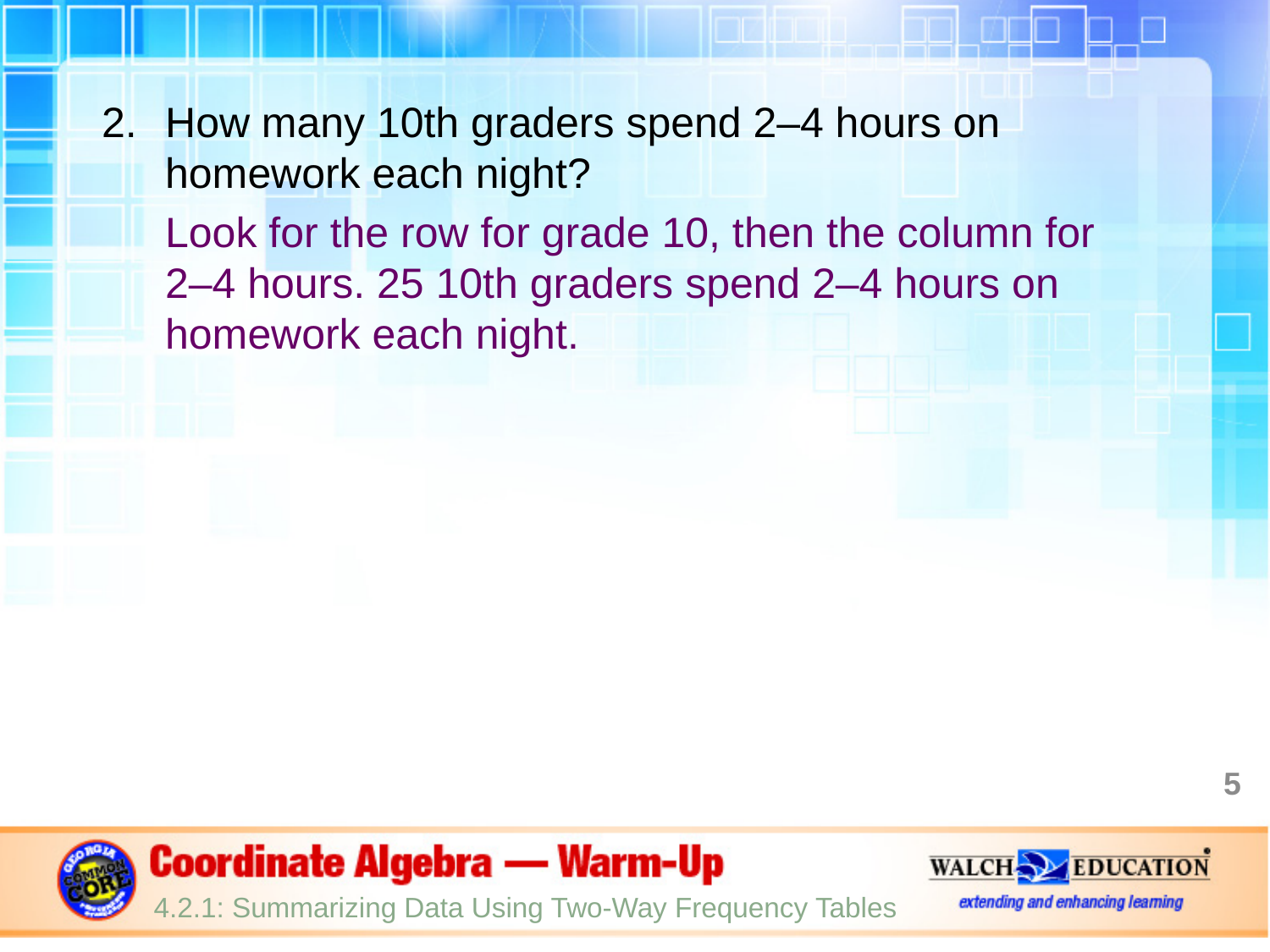

How many 10th graders spend 2–4 hours on homework each night?
Look for the row for grade 10, then the column for
2–4 hours. 25 10th graders spend 2–4 hours on homework each night.
5
4.2.1: Summarizing Data Using Two-Way Frequency Tables